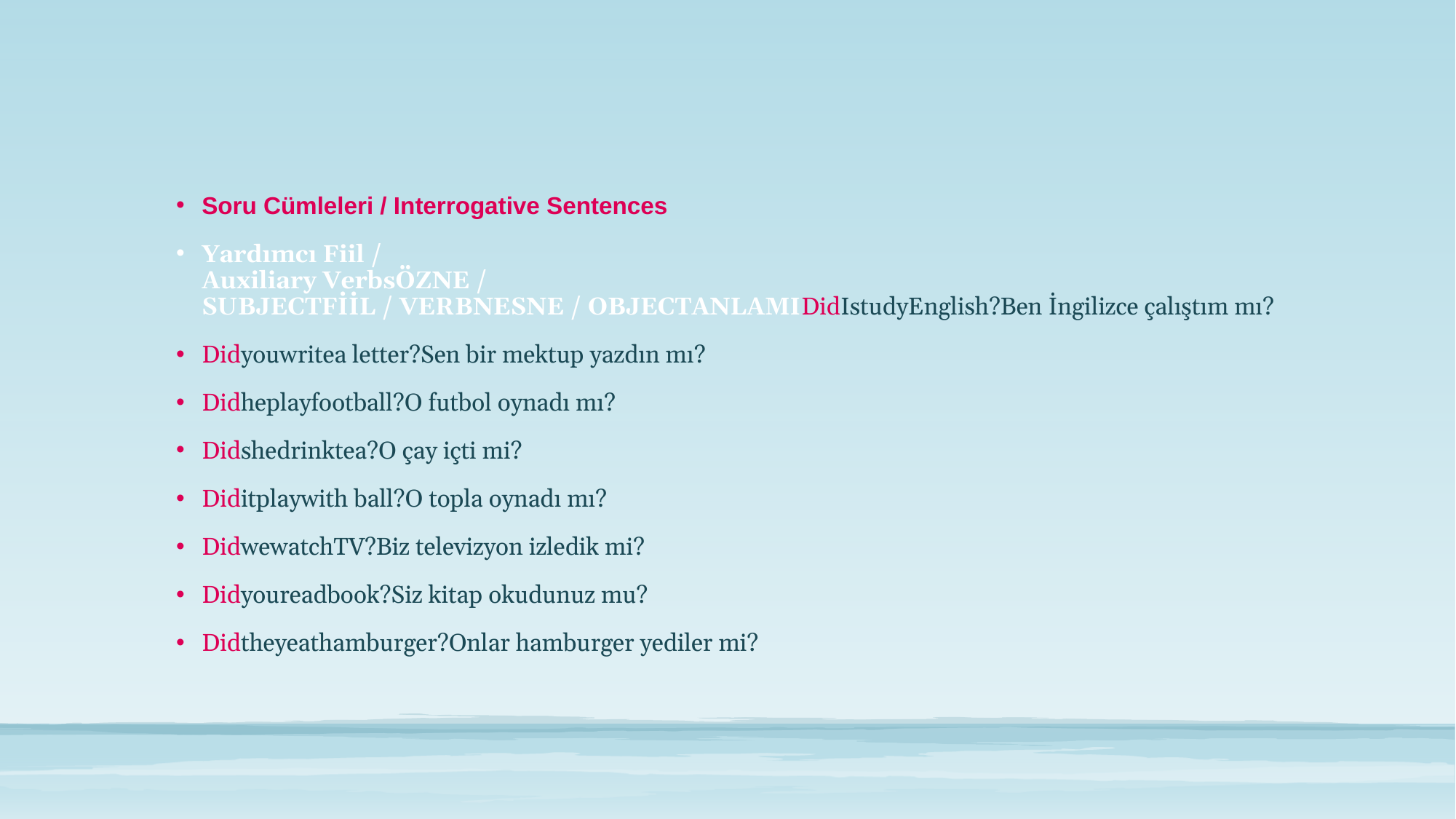

#
Soru Cümleleri / Interrogative Sentences
Yardımcı Fiil /
Auxiliary VerbsÖZNE /
SUBJECTFİİL / VERBNESNE / OBJECTANLAMIDidIstudyEnglish?Ben İngilizce çalıştım mı?
Didyouwritea letter?Sen bir mektup yazdın mı?
Didheplayfootball?O futbol oynadı mı?
Didshedrinktea?O çay içti mi?
Diditplaywith ball?O topla oynadı mı?
DidwewatchTV?Biz televizyon izledik mi?
Didyoureadbook?Siz kitap okudunuz mu?
Didtheyeathamburger?Onlar hamburger yediler mi?